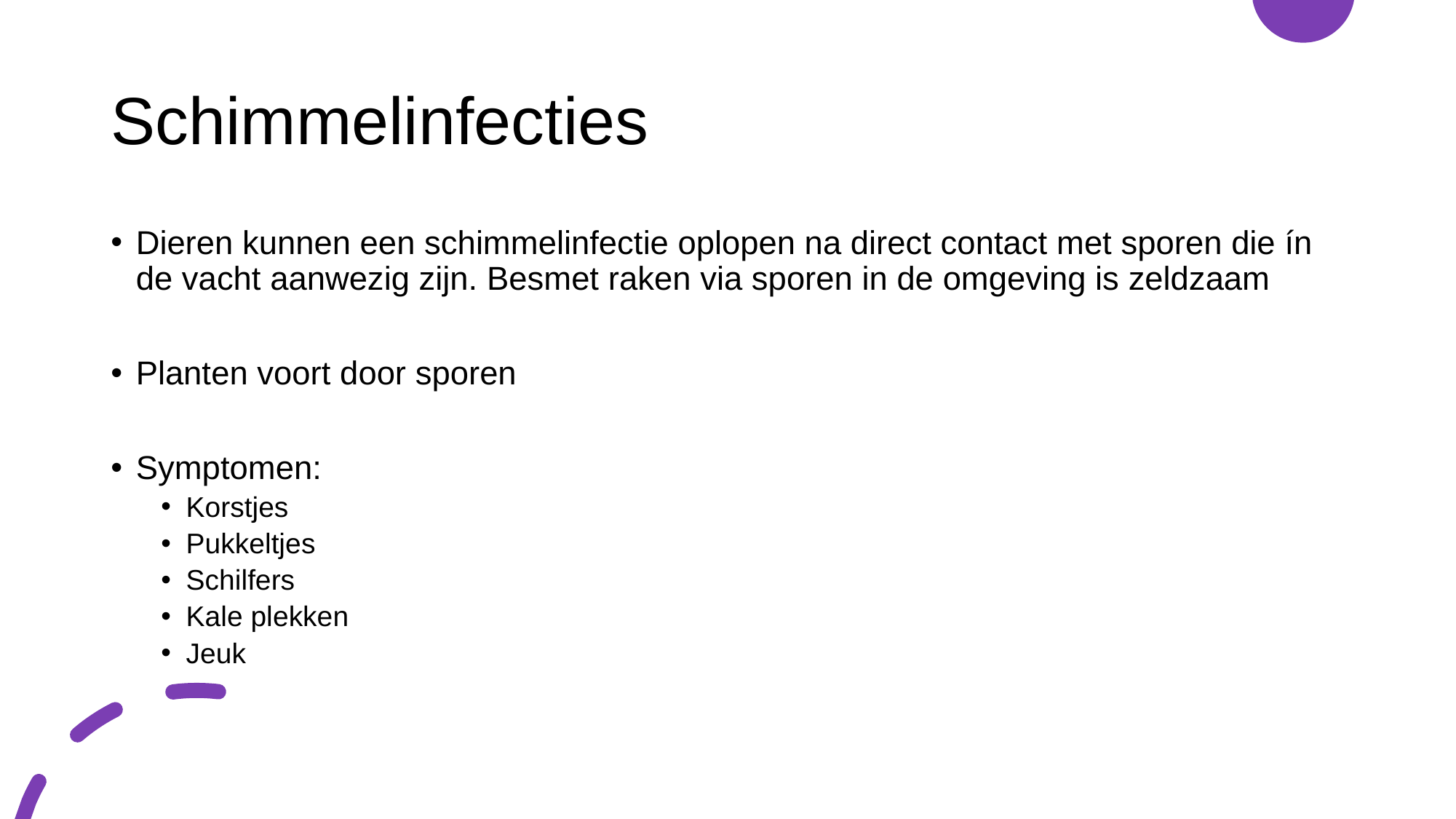

# Schimmelinfecties
Dieren kunnen een schimmelinfectie oplopen na direct contact met sporen die ín de vacht aanwezig zijn. Besmet raken via sporen in de omgeving is zeldzaam

Planten voort door sporen

Symptomen:
Korstjes
Pukkeltjes
Schilfers
Kale plekken
Jeuk